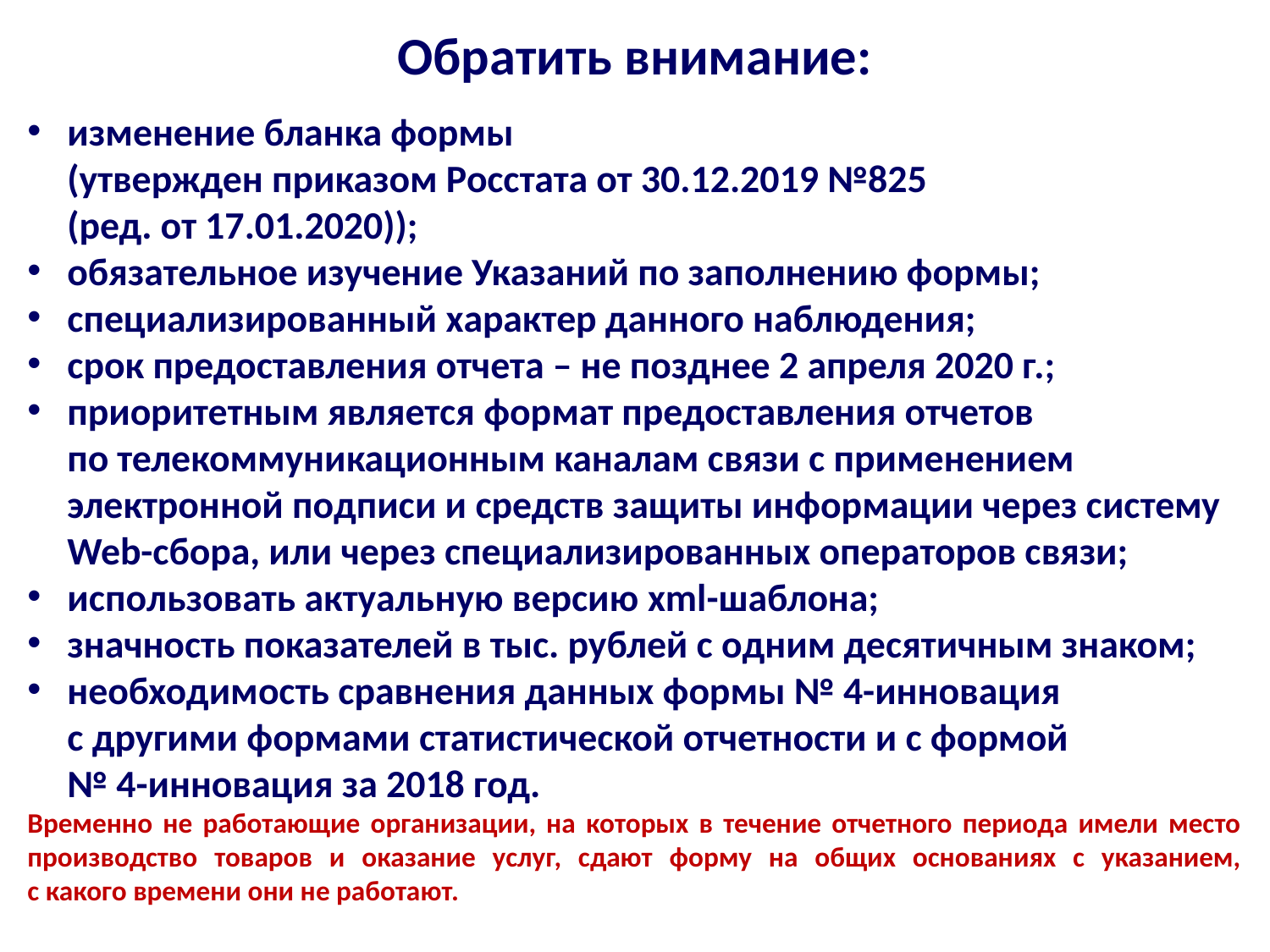

Обратить внимание:

изменение бланка формы
(утвержден приказом Росстата от 30.12.2019 №825
(ред. от 17.01.2020));
обязательное изучение Указаний по заполнению формы;
специализированный характер данного наблюдения;
срок предоставления отчета – не позднее 2 апреля 2020 г.;
приоритетным является формат предоставления отчетов
по телекоммуникационным каналам связи с применением электронной подписи и средств защиты информации через систему Web-сбора, или через специализированных операторов связи;
использовать актуальную версию xml-шаблона;
значность показателей в тыс. рублей с одним десятичным знаком;
необходимость сравнения данных формы № 4-инновация
с другими формами статистической отчетности и с формой
№ 4-инновация за 2018 год.
Временно не работающие организации, на которых в течение отчетного периода имели место производство товаров и оказание услуг, сдают форму на общих основаниях с указанием,
с какого времени они не работают.